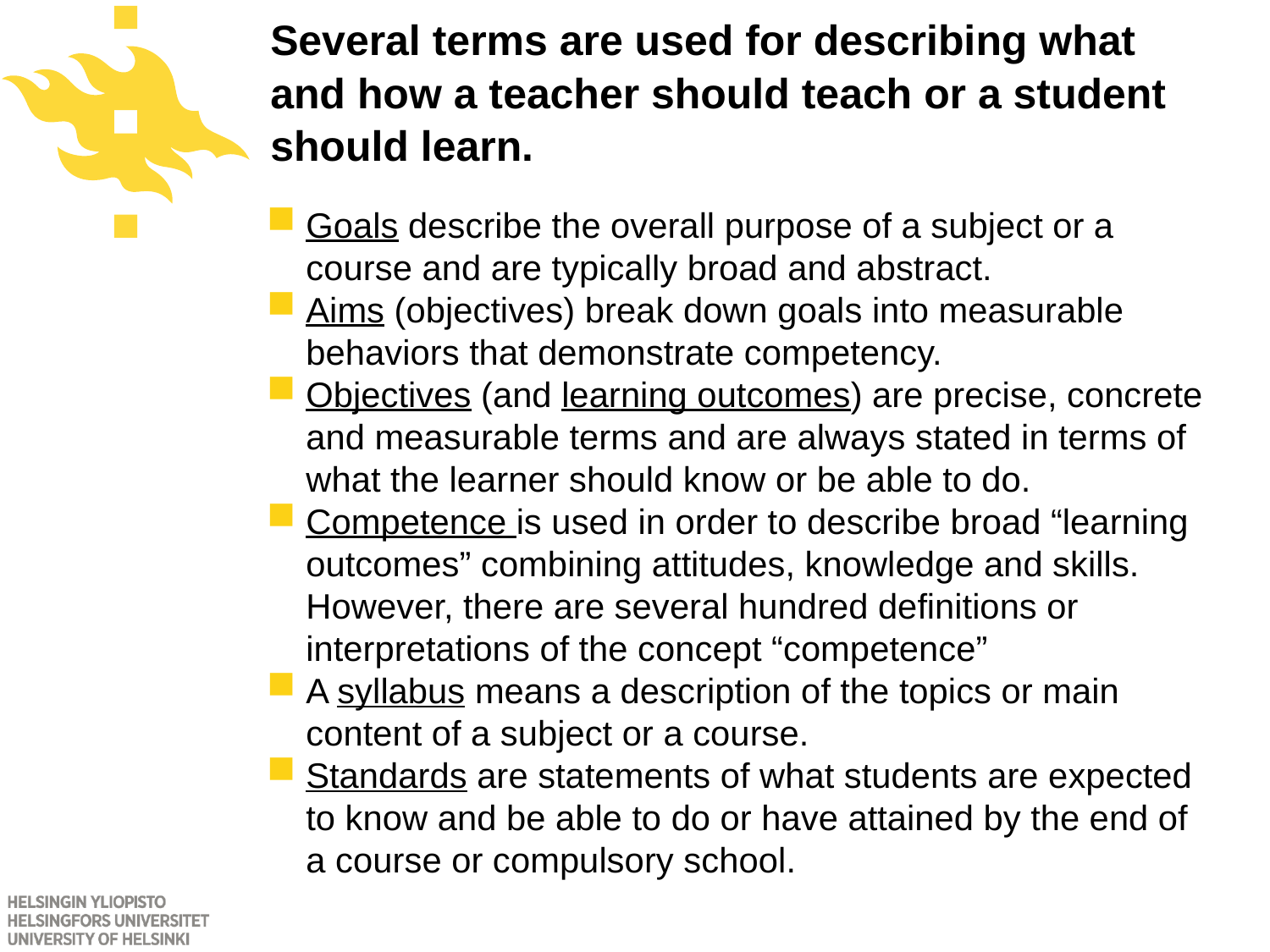

# Several terms are used for describing what and how a teacher should teach or a student should learn.
Goals describe the overall purpose of a subject or a course and are typically broad and abstract.
Aims (objectives) break down goals into measurable behaviors that demonstrate competency.
Objectives (and learning outcomes) are precise, concrete and measurable terms and are always stated in terms of what the learner should know or be able to do.
Competence is used in order to describe broad “learning outcomes” combining attitudes, knowledge and skills. However, there are several hundred definitions or interpretations of the concept “competence”
A syllabus means a description of the topics or main content of a subject or a course.
Standards are statements of what students are expected to know and be able to do or have attained by the end of a course or compulsory school.